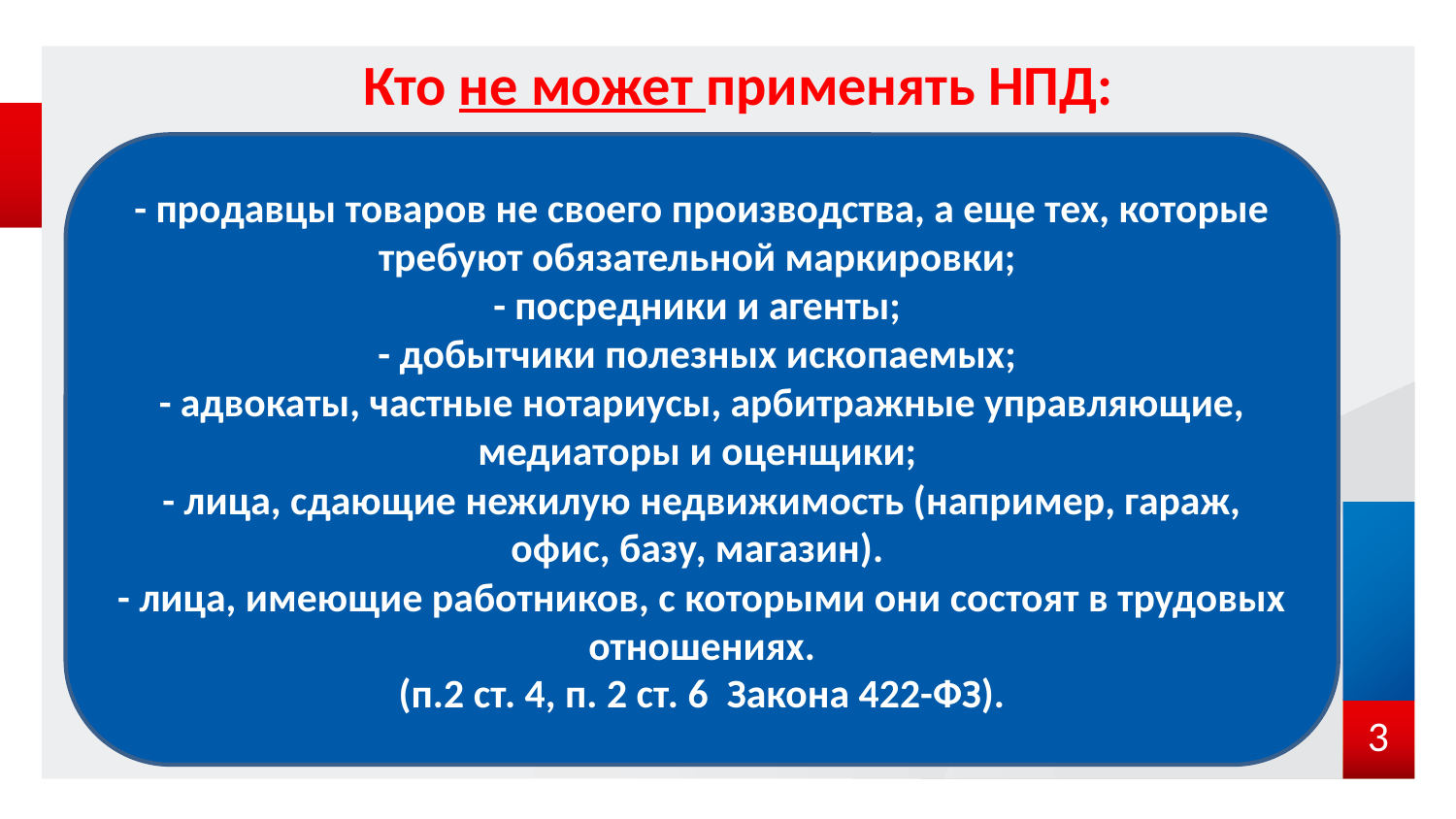

# Кто не может применять НПД:
- продавцы товаров не своего производства, а еще тех, которые требуют обязательной маркировки;
- посредники и агенты;
- добытчики полезных ископаемых;
- адвокаты, частные нотариусы, арбитражные управляющие, медиаторы и оценщики;
- лица, сдающие нежилую недвижимость (например, гараж, офис, базу, магазин).
- лица, имеющие работников, с которыми они состоят в трудовых отношениях.
(п.2 ст. 4, п. 2 ст. 6  Закона 422-ФЗ).

3